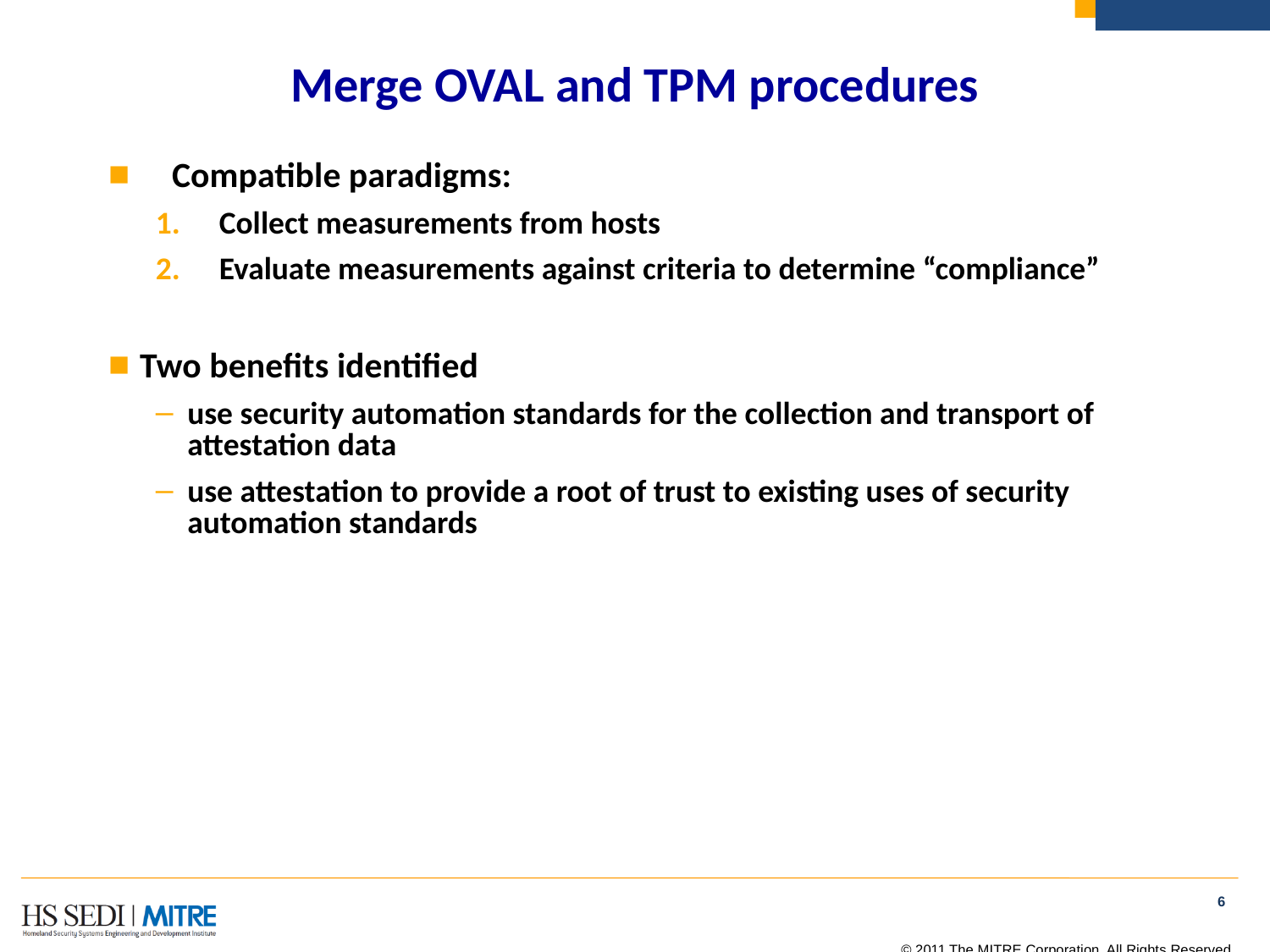

# Merge OVAL and TPM procedures
Compatible paradigms:
Collect measurements from hosts
Evaluate measurements against criteria to determine “compliance”

Two benefits identified
use security automation standards for the collection and transport of attestation data
use attestation to provide a root of trust to existing uses of security automation standards

6